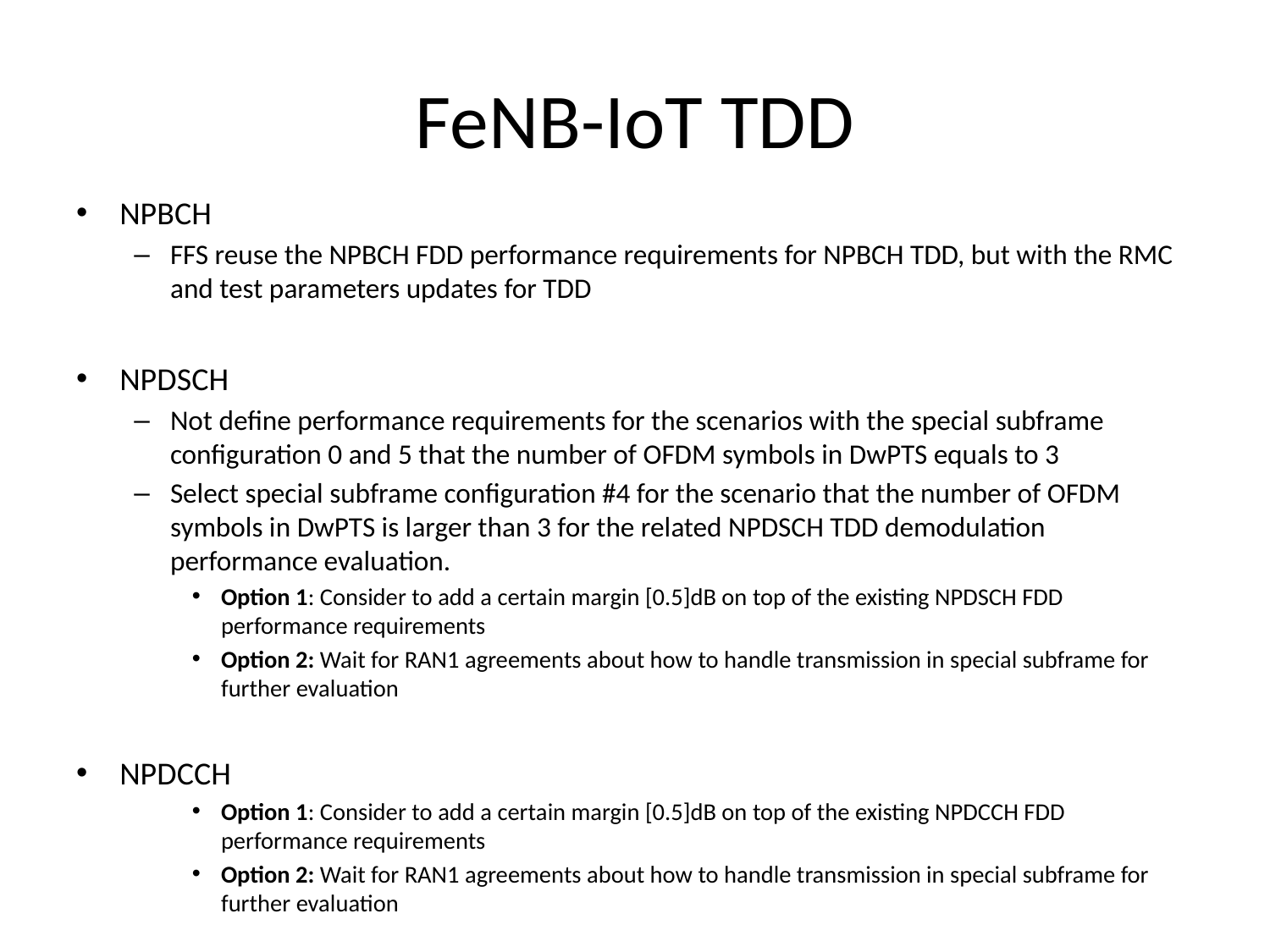

# FeNB-IoT TDD
NPBCH
FFS reuse the NPBCH FDD performance requirements for NPBCH TDD, but with the RMC and test parameters updates for TDD

NPDSCH
Not define performance requirements for the scenarios with the special subframe configuration 0 and 5 that the number of OFDM symbols in DwPTS equals to 3
Select special subframe configuration #4 for the scenario that the number of OFDM symbols in DwPTS is larger than 3 for the related NPDSCH TDD demodulation performance evaluation.
Option 1: Consider to add a certain margin [0.5]dB on top of the existing NPDSCH FDD performance requirements
Option 2: Wait for RAN1 agreements about how to handle transmission in special subframe for further evaluation

NPDCCH
Option 1: Consider to add a certain margin [0.5]dB on top of the existing NPDCCH FDD performance requirements
Option 2: Wait for RAN1 agreements about how to handle transmission in special subframe for further evaluation